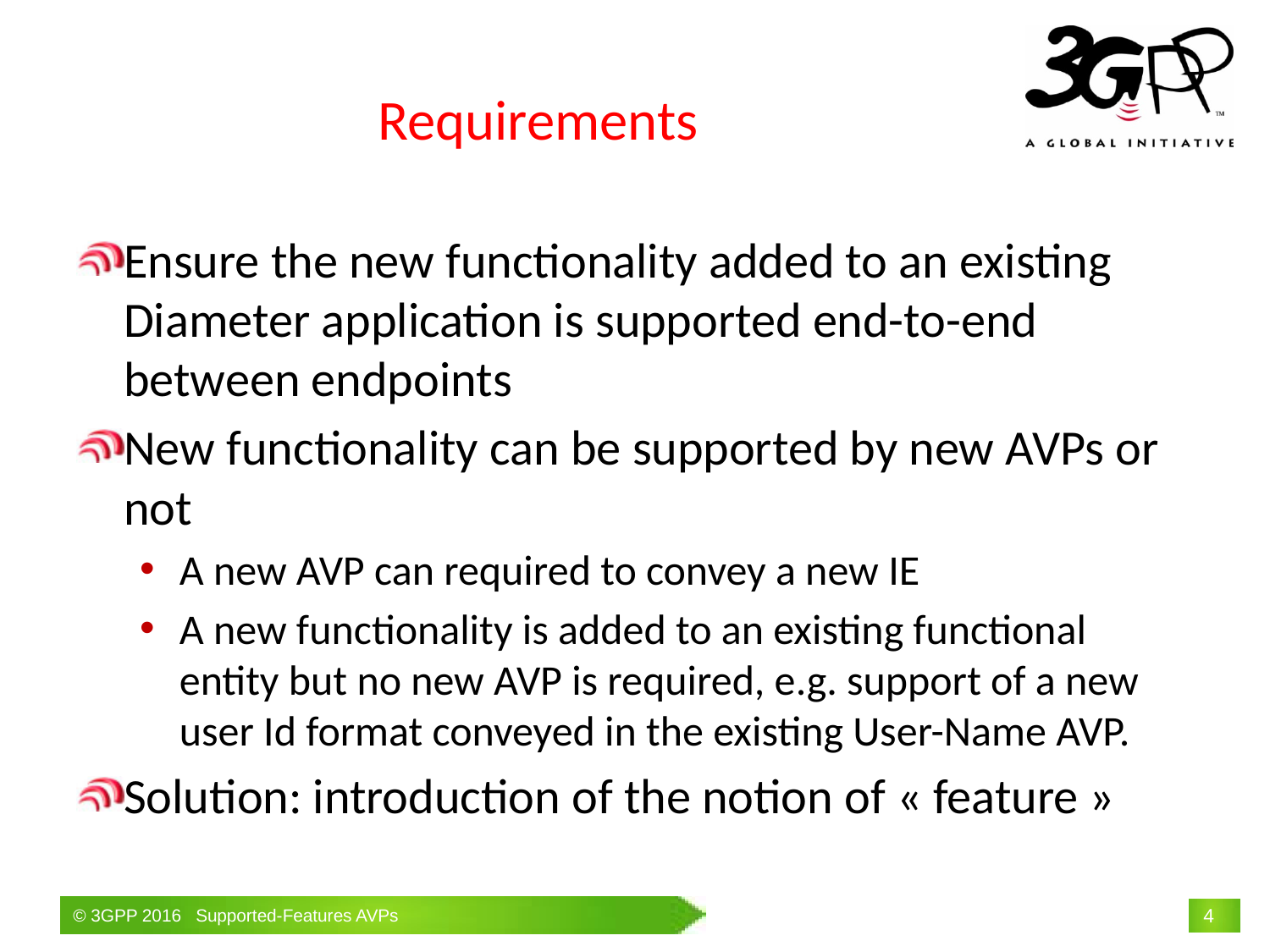

# Requirements
Ensure the new functionality added to an existing Diameter application is supported end-to-end between endpoints
New functionality can be supported by new AVPs or not
A new AVP can required to convey a new IE
A new functionality is added to an existing functional entity but no new AVP is required, e.g. support of a new user Id format conveyed in the existing User-Name AVP.
Solution: introduction of the notion of « feature »